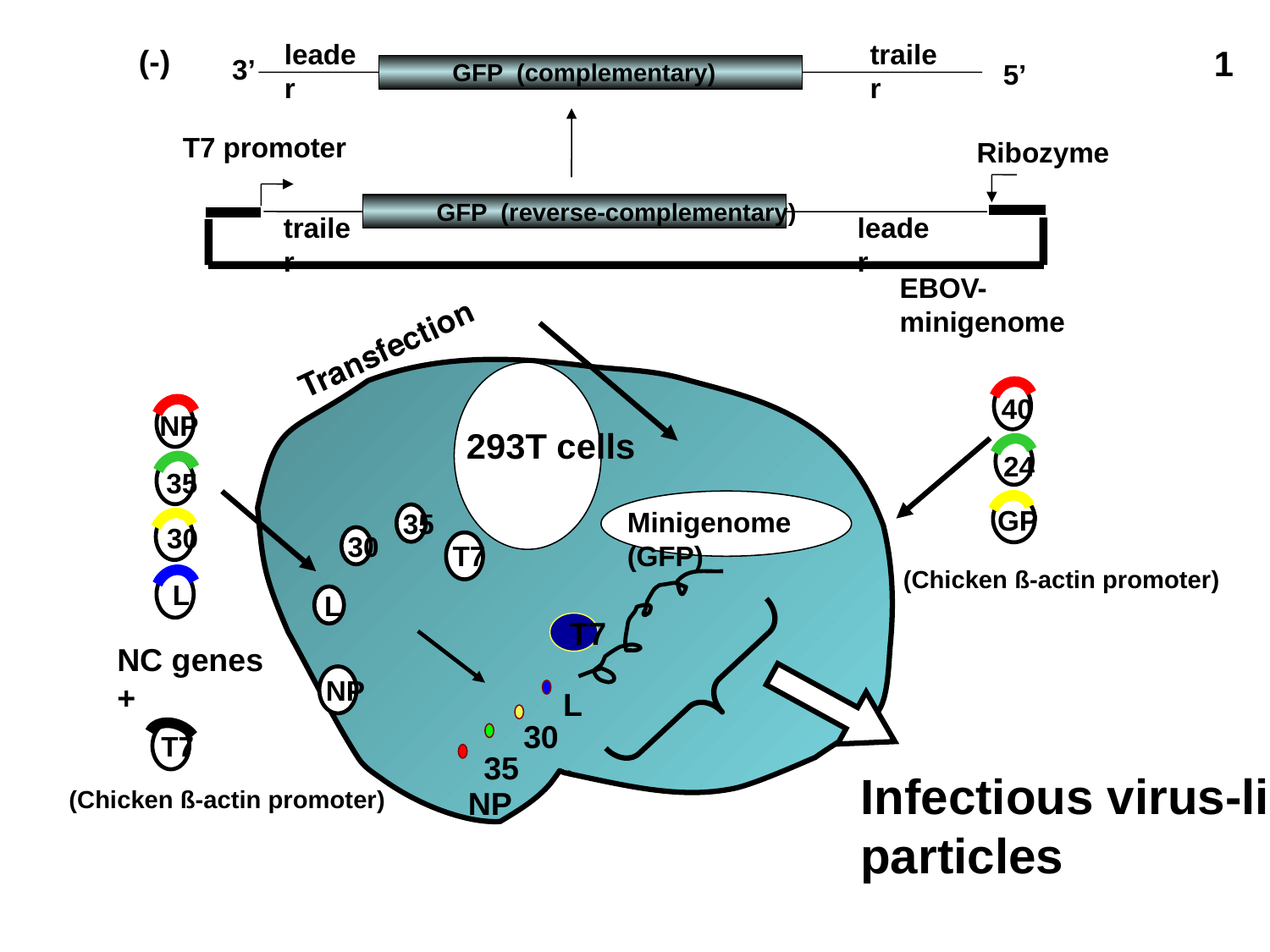

leader
trailer
(-)
1
3’
5’
GFP  (complementary)

T7 promoter
Ribozyme

GFP  (reverse-complementary)

trailer
leader

EBOV-minigenome

Transfection

40

NP
293T cells

24

35

GP
Minigenome (GFP)
35

30
30

T7
(Chicken ß-actin promoter)

L
L

T7

NC genes
+

NP

L

30

T7

35

Infectious virus-like
particles
NP
(Chicken ß-actin promoter)